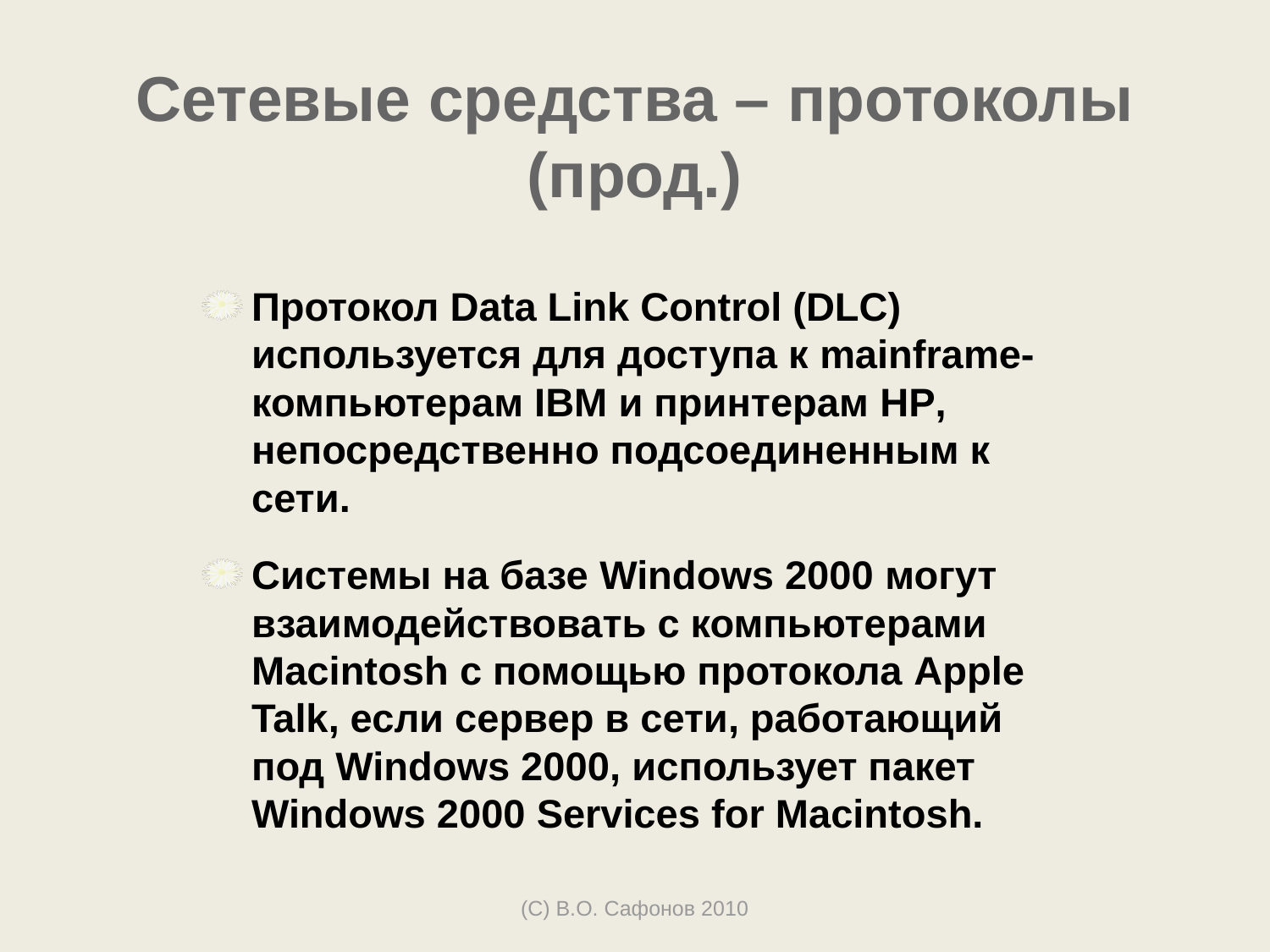

# Сетевые средства – протоколы (прод.)
Протокол Data Link Control (DLC) используется для доступа к mainframe-компьютерам IBM и принтерам HP, непосредственно подсоединенным к сети.
Системы на базе Windows 2000 могут взаимодействовать с компьютерами Macintosh с помощью протокола Apple Talk, если сервер в сети, работающий под Windows 2000, использует пакет Windows 2000 Services for Macintosh.
(С) В.О. Сафонов 2010